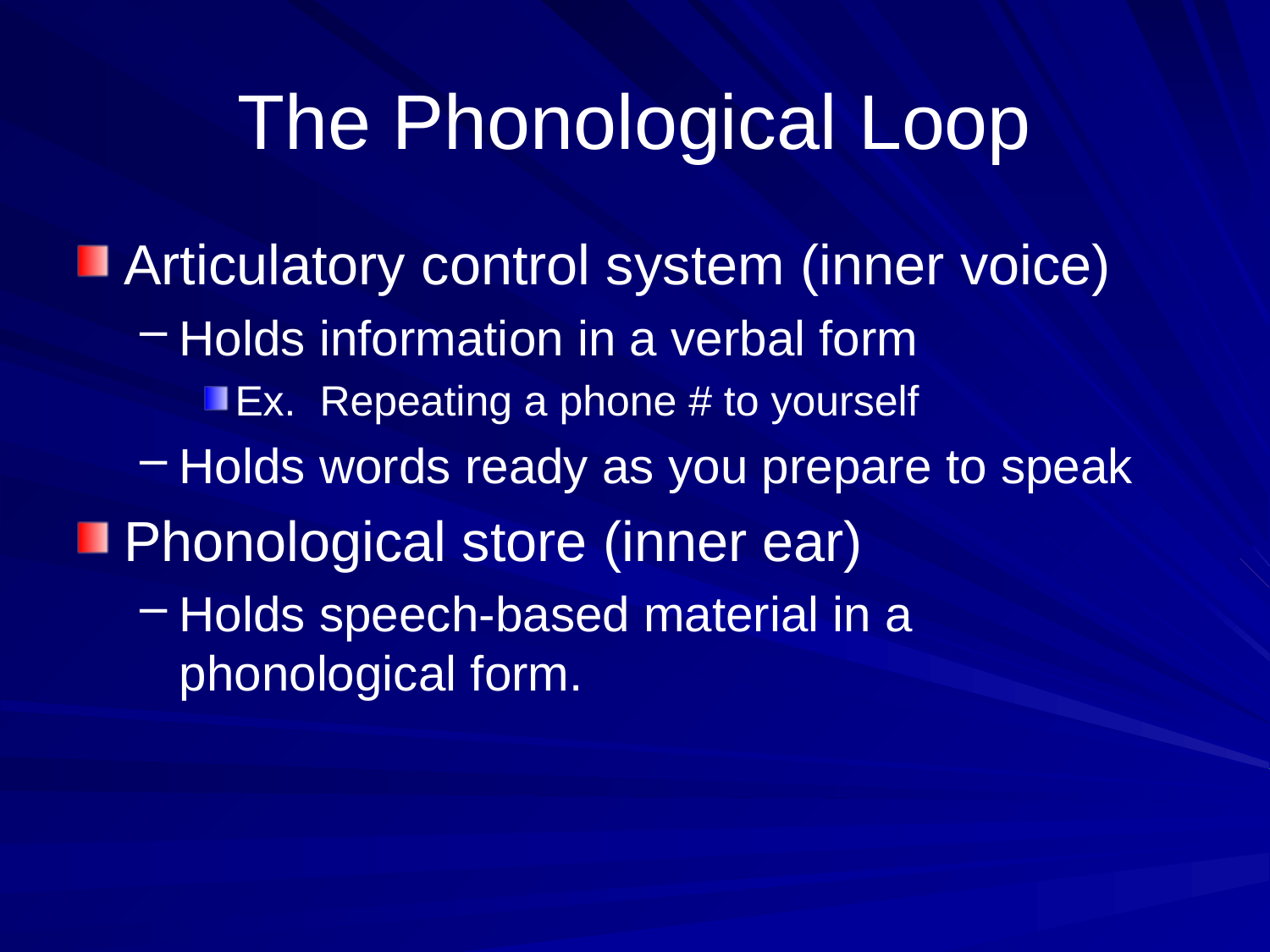

# The Phonological Loop
Articulatory control system (inner voice)
Holds information in a verbal form
Ex.  Repeating a phone # to yourself
Holds words ready as you prepare to speak
Phonological store (inner ear)
Holds speech-based material in a phonological form.